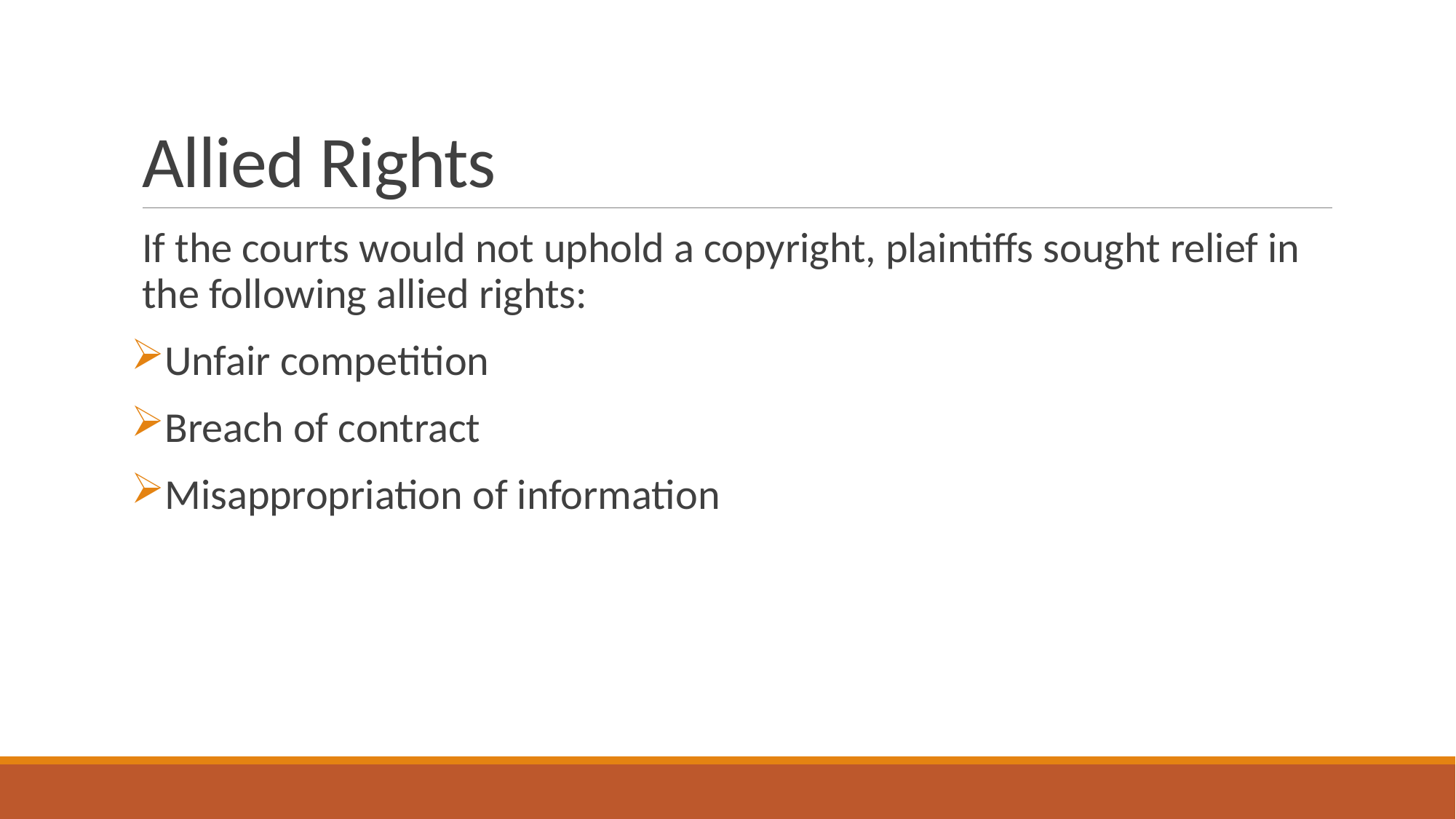

# Allied Rights
If the courts would not uphold a copyright, plaintiffs sought relief in the following allied rights:
Unfair competition
Breach of contract
Misappropriation of information